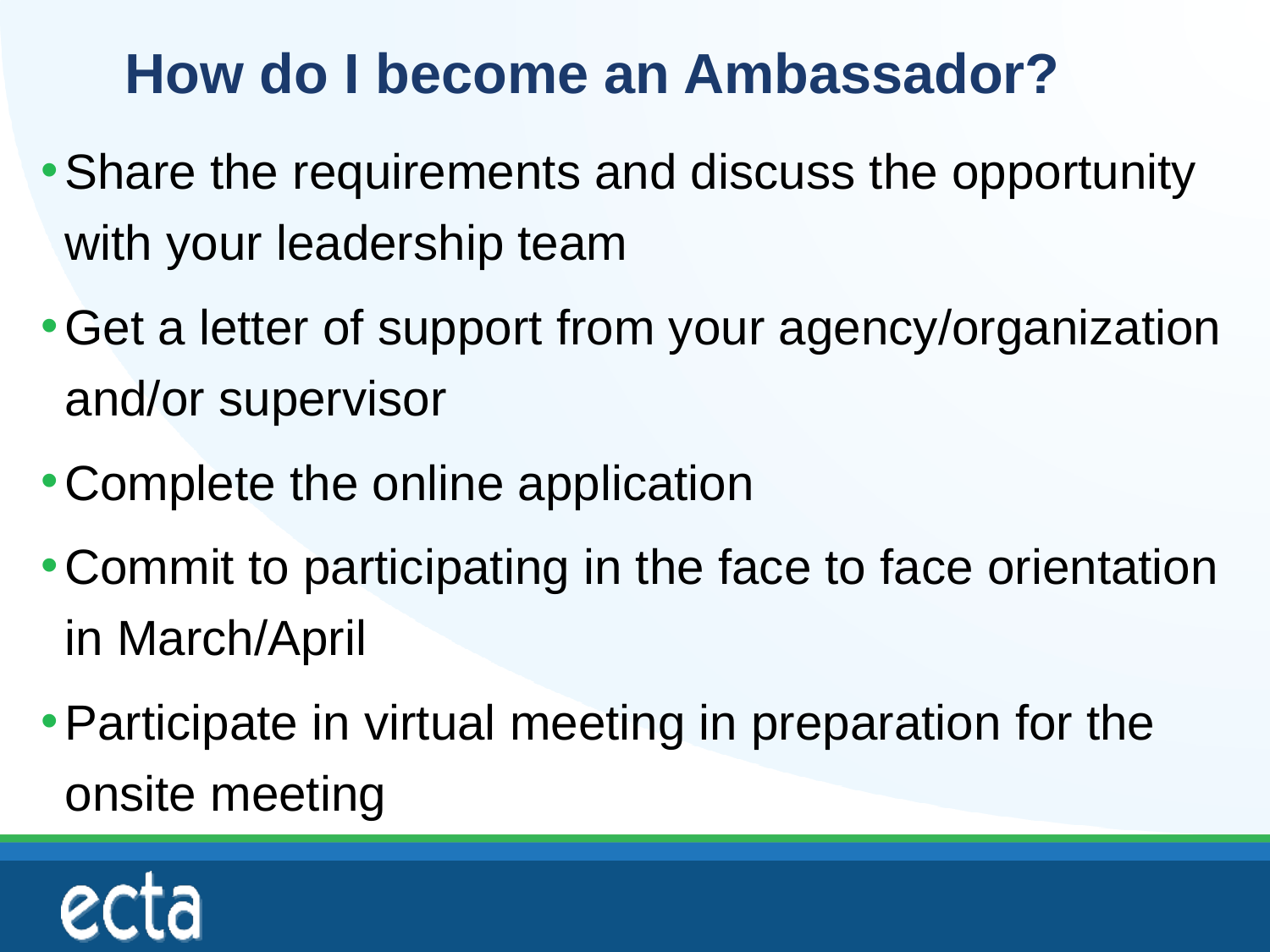

# How do I become an Ambassador?
Share the requirements and discuss the opportunity with your leadership team
Get a letter of support from your agency/organization and/or supervisor
Complete the online application
Commit to participating in the face to face orientation in March/April
Participate in virtual meeting in preparation for the onsite meeting